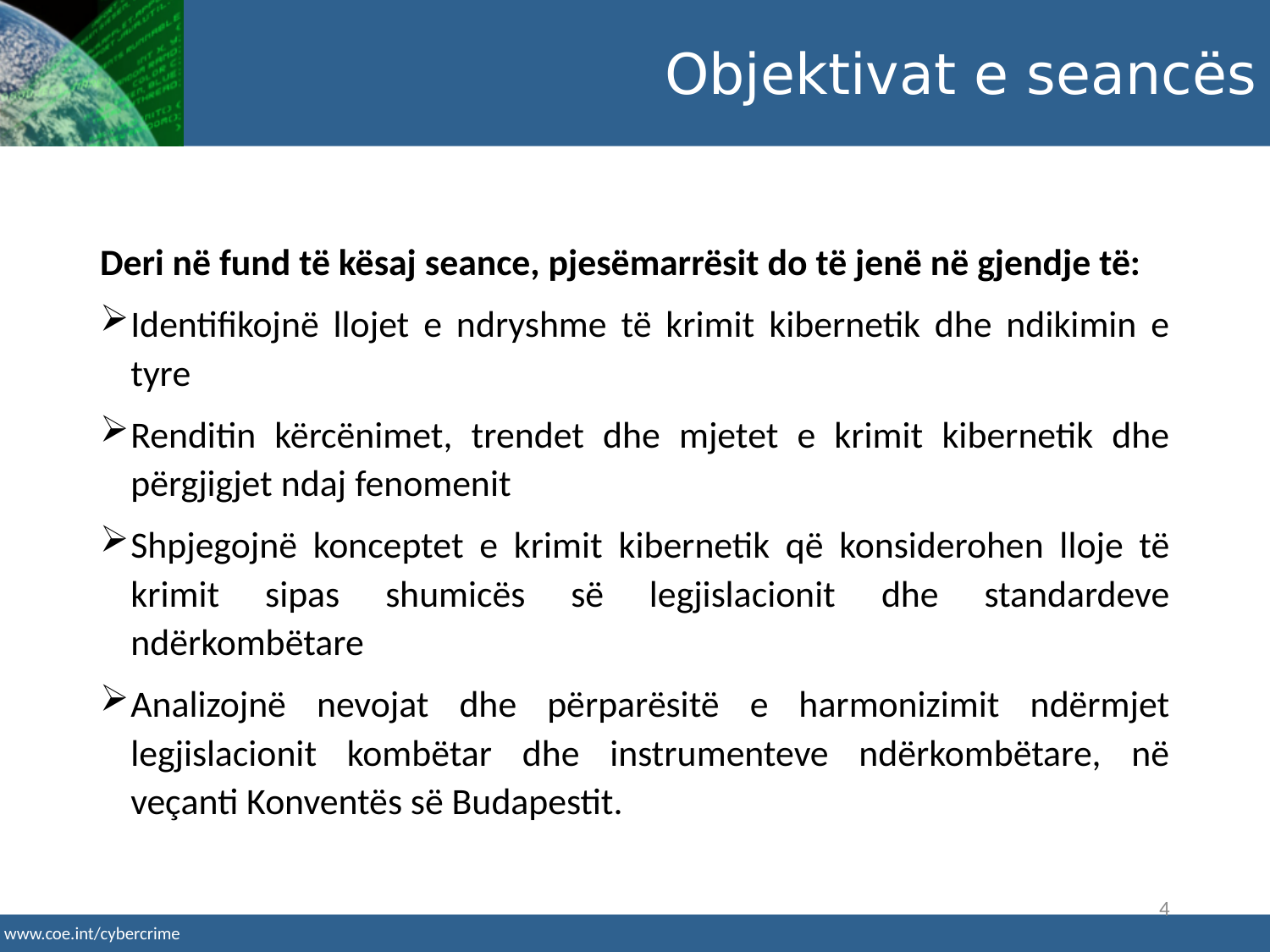

Objektivat e seancës

Deri në fund të kësaj seance, pjesëmarrësit do të jenë në gjendje të:
Identifikojnë llojet e ndryshme të krimit kibernetik dhe ndikimin e tyre
Renditin kërcënimet, trendet dhe mjetet e krimit kibernetik dhe përgjigjet ndaj fenomenit
Shpjegojnë konceptet e krimit kibernetik që konsiderohen lloje të krimit sipas shumicës së legjislacionit dhe standardeve ndërkombëtare
Analizojnë nevojat dhe përparësitë e harmonizimit ndërmjet legjislacionit kombëtar dhe instrumenteve ndërkombëtare, në veçanti Konventës së Budapestit.

4